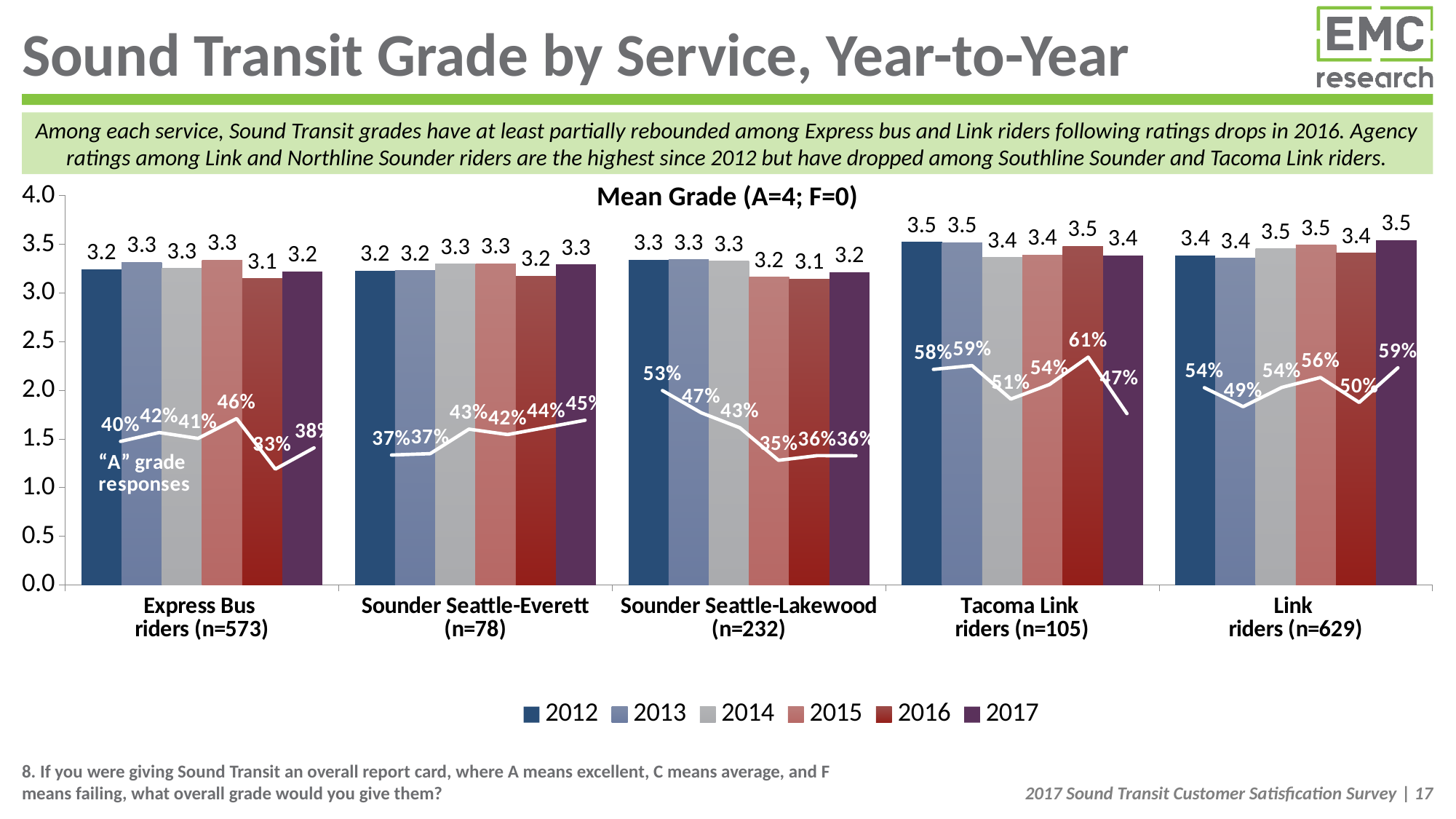

# Sound Transit Grade by Service, Year-to-Year
Among each service, Sound Transit grades have at least partially rebounded among Express bus and Link riders following ratings drops in 2016. Agency ratings among Link and Northline Sounder riders are the highest since 2012 but have dropped among Southline Sounder and Tacoma Link riders.
Mean Grade (A=4; F=0)

### Chart

| Category | 2012 | 2013 | 2014 | 2015 | 2016 | 2017 |
|---|---|---|---|---|---|---|
| Express Bus
riders (n=573) | 3.247611809877681 | 3.315855000454333 | 3.252732137911541 | 3.34 | 3.1487431885206814 | 3.221815915201129 |
| Sounder Seattle-Everett (n=78) | 3.2317073170731705 | 3.2317073170731705 | 3.299065420560748 | 3.3008849557522124 | 3.1741264314778306 | 3.292561669829222 |
| Sounder Seattle-Lakewood (n=232) | 3.343014394537481 | 3.343014394537481 | 3.3294573643410836 | 3.163498098859316 | 3.1463018806578753 | 3.2128580682916654 |
| Tacoma Link
riders (n=105) | 3.5241935483870974 | 3.5196078431372544 | 3.3656716417910446 | 3.393258426966292 | 3.4815969555598856 | 3.384024831790214 |
| Link
riders (n=629) | 3.384751862586123 | 3.359683424182737 | 3.455315851052068 | 3.490596602027051 | 3.4108421412342884 | 3.545585008849074 |

### Chart

| Category |   | A Grade
Responses |
|---|---|---|
8. If you were giving Sound Transit an overall report card, where A means excellent, C means average, and F means failing, what overall grade would you give them?